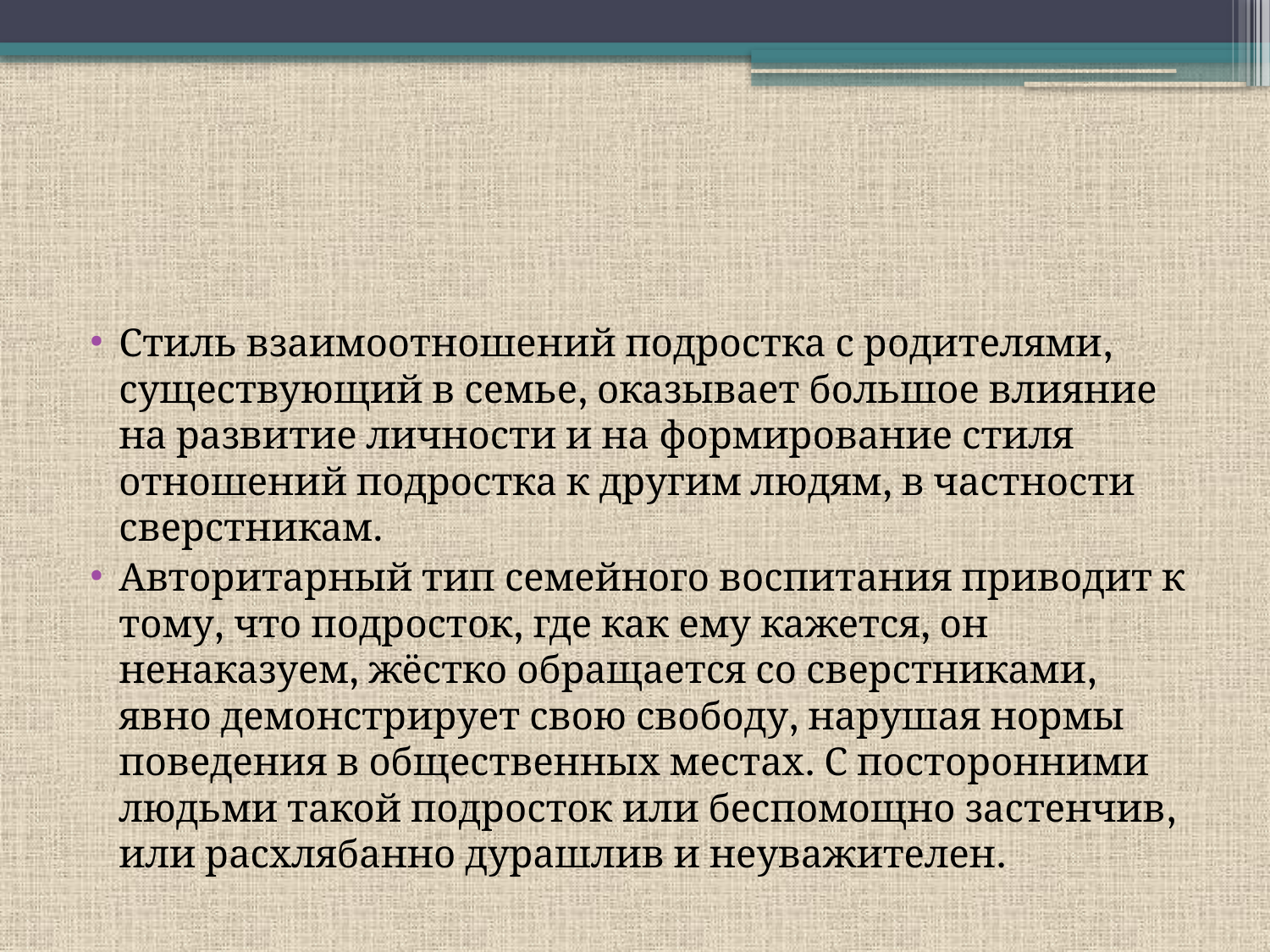

#
Стиль взаимоотношений подростка с родителями, существующий в семье, оказывает большое влияние на развитие личности и на формирование стиля отношений подростка к другим людям, в частности сверстникам.
Авторитарный тип семейного воспитания приводит к тому, что подросток, где как ему кажется, он ненаказуем, жёстко обращается со сверстниками, явно демонстрирует свою свободу, нарушая нормы поведения в общественных местах. С посторонними людьми такой подросток или беспомощно застенчив, или расхлябанно дурашлив и неуважителен.